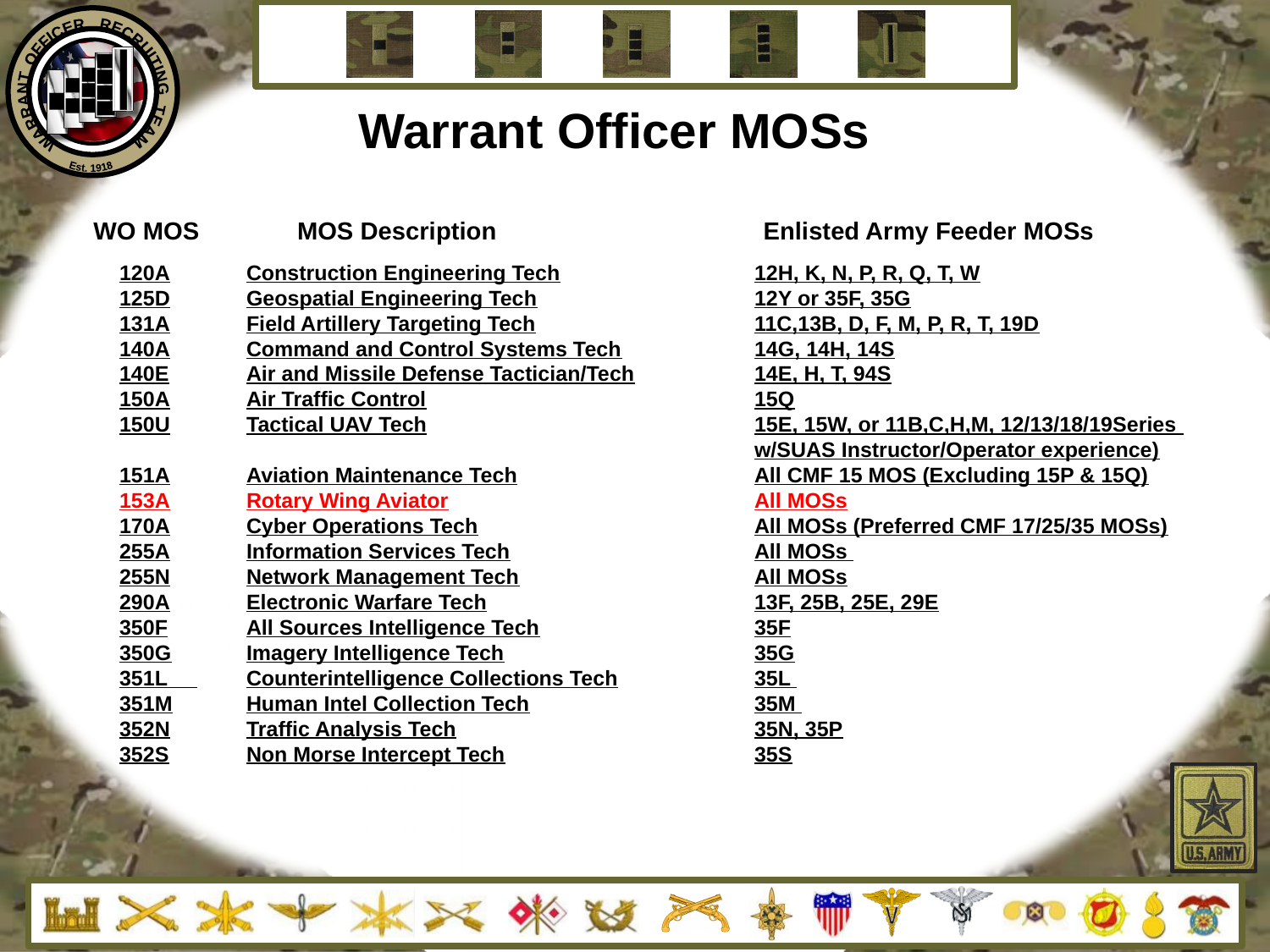

# Warrant Officer MOSs
WO MOS	           MOS Description    		     Enlisted Army Feeder MOSs
120A	Construction Engineering Tech		12H, K, N, P, R, Q, T, W
125D	Geospatial Engineering Tech		12Y or 35F, 35G
131A	Field Artillery Targeting Tech		11C,13B, D, F, M, P, R, T, 19D
140A	Command and Control Systems Tech		14G, 14H, 14S
140E	Air and Missile Defense Tactician/Tech	14E, H, T, 94S
150A	Air Traffic Control			15Q
150U	Tactical UAV Tech			15E, 15W, or 11B,C,H,M, 12/13/18/19Series 					w/SUAS Instructor/Operator experience)
151A	Aviation Maintenance Tech		All CMF 15 MOS (Excluding 15P & 15Q)
153A	Rotary Wing Aviator			All MOSs
170A	Cyber Operations Tech			All MOSs (Preferred CMF 17/25/35 MOSs)
255A	Information Services Tech		All MOSs
255N	Network Management Tech		All MOSs
290A	Electronic Warfare Tech			13F, 25B, 25E, 29E
350F	All Sources Intelligence Tech		35F
350G	Imagery Intelligence Tech		35G
351L     	Counterintelligence Collections Tech		35L
351M	Human Intel Collection Tech		35M
352N	Traffic Analysis Tech			35N, 35P
352S	Non Morse Intercept Tech		35S